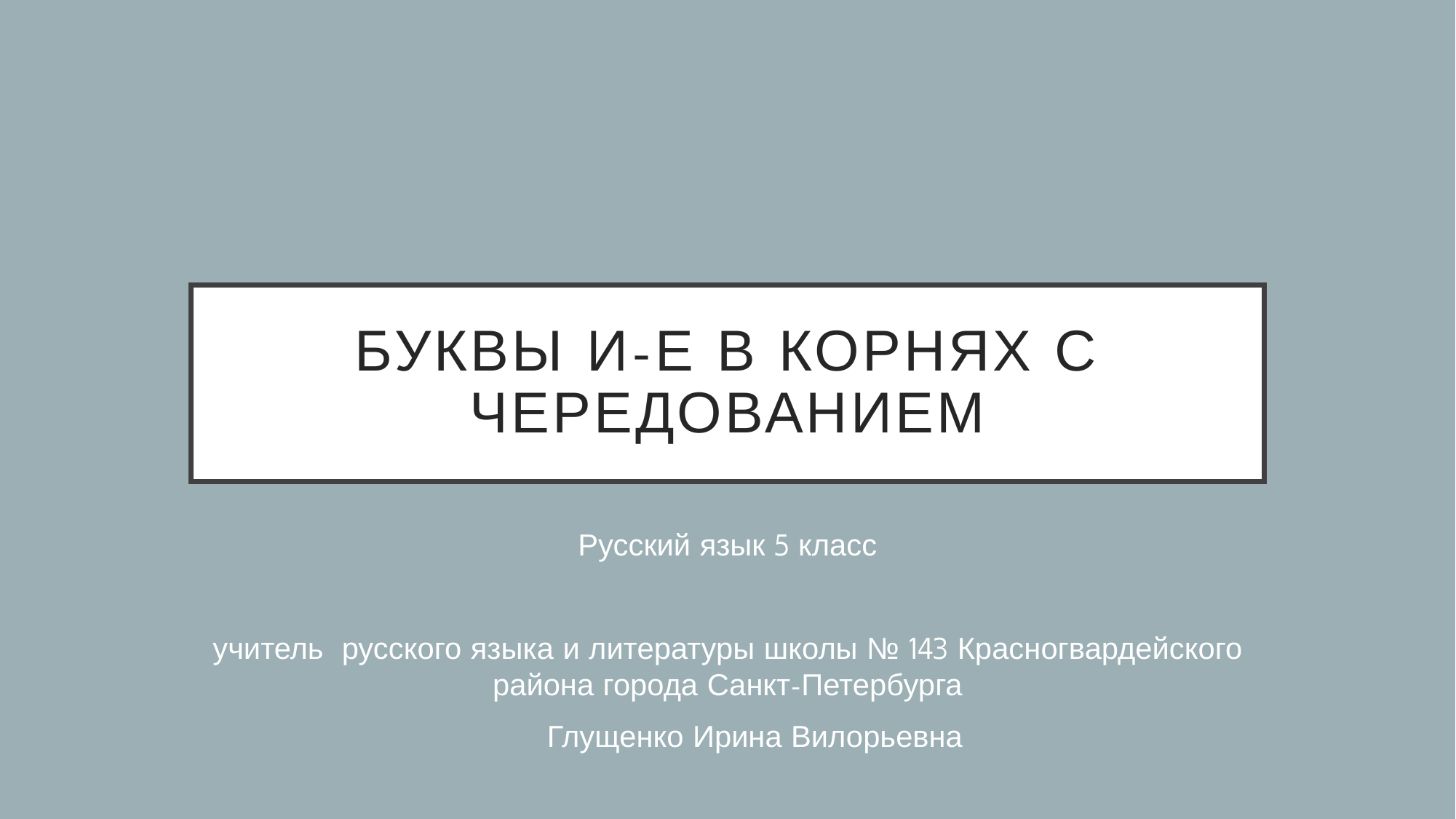

# Буквы и-е в корнях с чередованием
Русский язык 5 класс

учитель  русского языка и литературы школы № 143 Красногвардейского района города Санкт-Петербурга
      Глущенко Ирина Вилорьевна